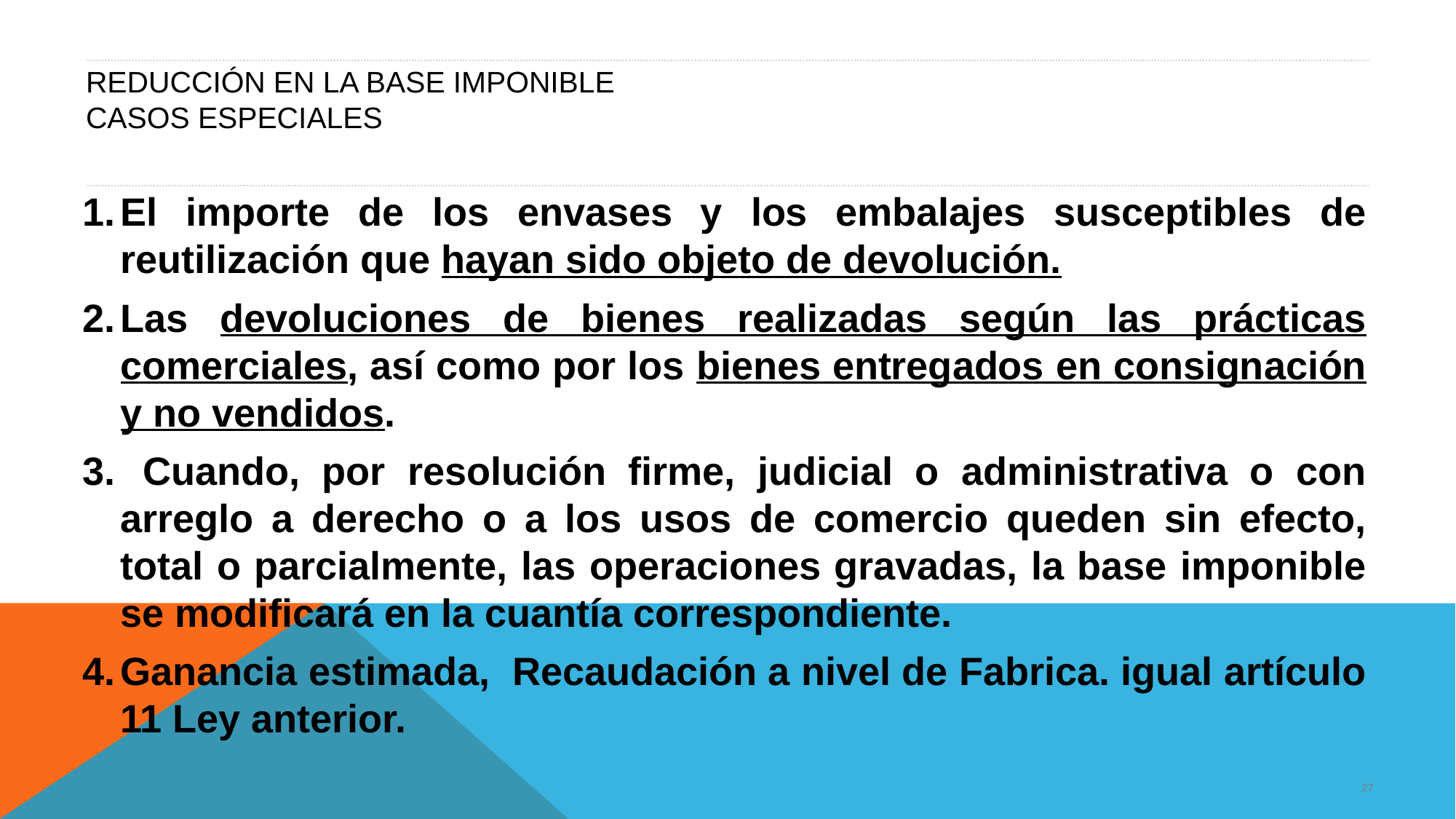

# REDUCCIÓN EN LA BASE IMPONIBLE CASOS ESPECIALES
El importe de los envases y los embalajes susceptibles de reutilización que hayan sido objeto de devolución.
Las devoluciones de bienes realizadas según las prácticas comerciales, así como por los bienes entregados en consignación y no vendidos.
 Cuando, por resolución firme, judicial o administrativa o con arreglo a derecho o a los usos de comercio queden sin efecto, total o parcialmente, las operaciones gravadas, la base imponible se modificará en la cuantía correspondiente.
Ganancia estimada,  Recaudación a nivel de Fabrica. igual artículo 11 Ley anterior.